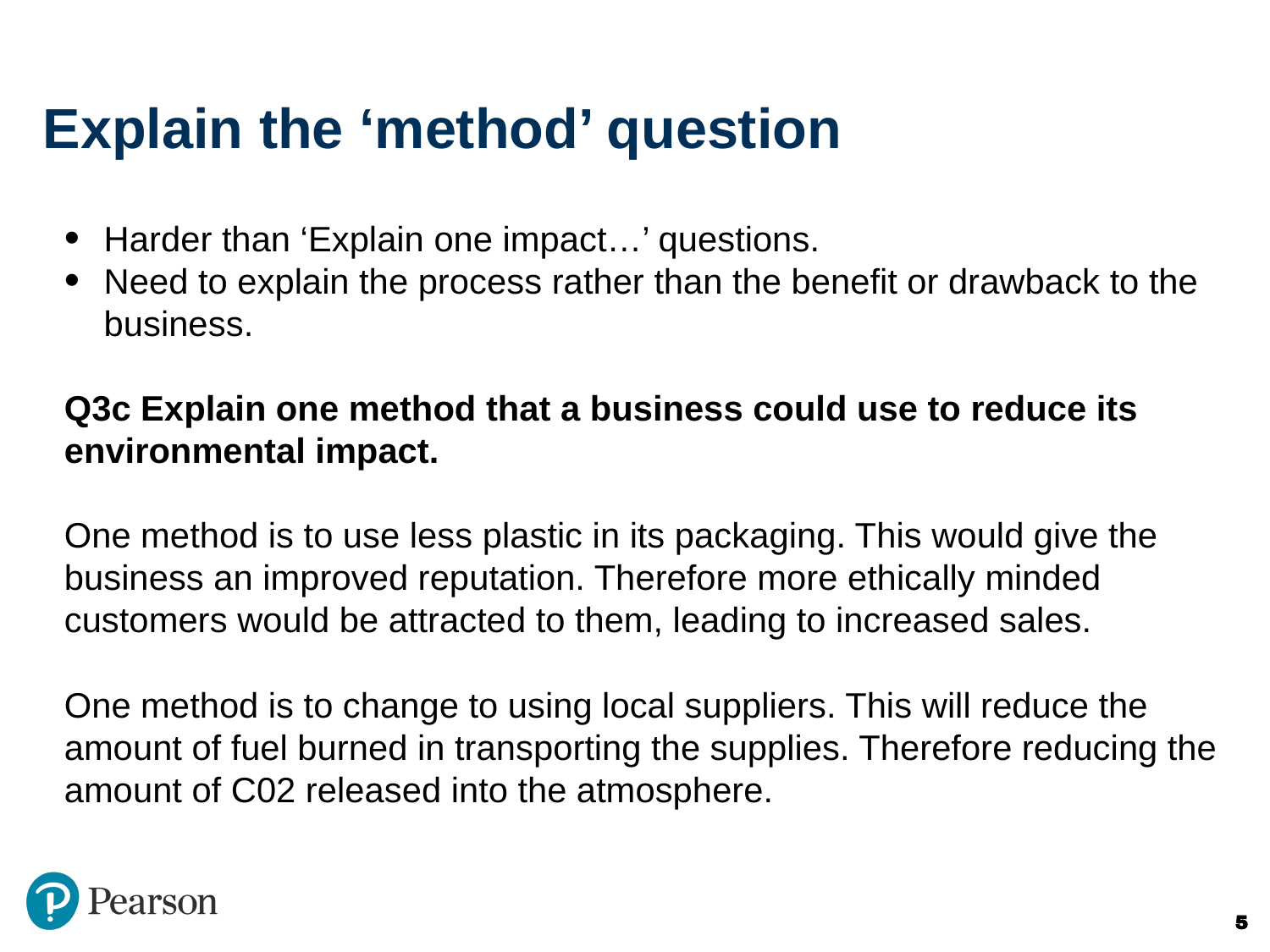

# Explain the ‘method’ question
Harder than ‘Explain one impact…’ questions.
Need to explain the process rather than the benefit or drawback to the business.

Q3c Explain one method that a business could use to reduce its environmental impact.

One method is to use less plastic in its packaging. This would give the business an improved reputation. Therefore more ethically minded customers would be attracted to them, leading to increased sales.

One method is to change to using local suppliers. This will reduce the amount of fuel burned in transporting the supplies. Therefore reducing the amount of C02 released into the atmosphere.